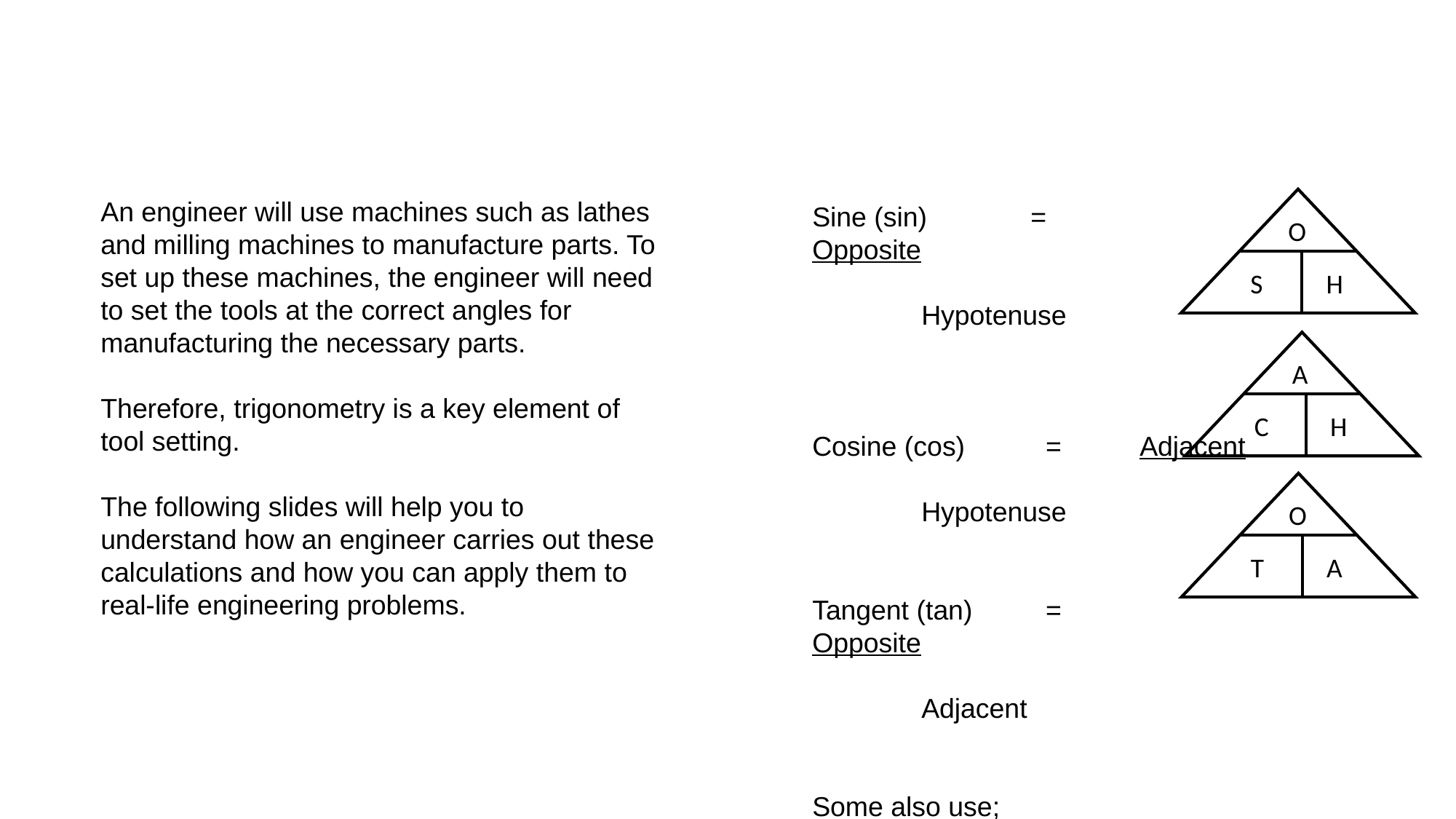

Sine (sin)     	=  	Opposite
				Hypotenuse

Cosine (cos) 	  =	Adjacent
				Hypotenuse

Tangent (tan)	  = 	Opposite
				Adjacent

Some also use;

SOH, CAH, TOA

O
S
H

A
C
H

O
T
A
An engineer will use machines such as lathes and milling machines to manufacture parts. To set up these machines, the engineer will need to set the tools at the correct angles for manufacturing the necessary parts.

Therefore, trigonometry is a key element of tool setting.

The following slides will help you to understand how an engineer carries out these calculations and how you can apply them to real-life engineering problems.